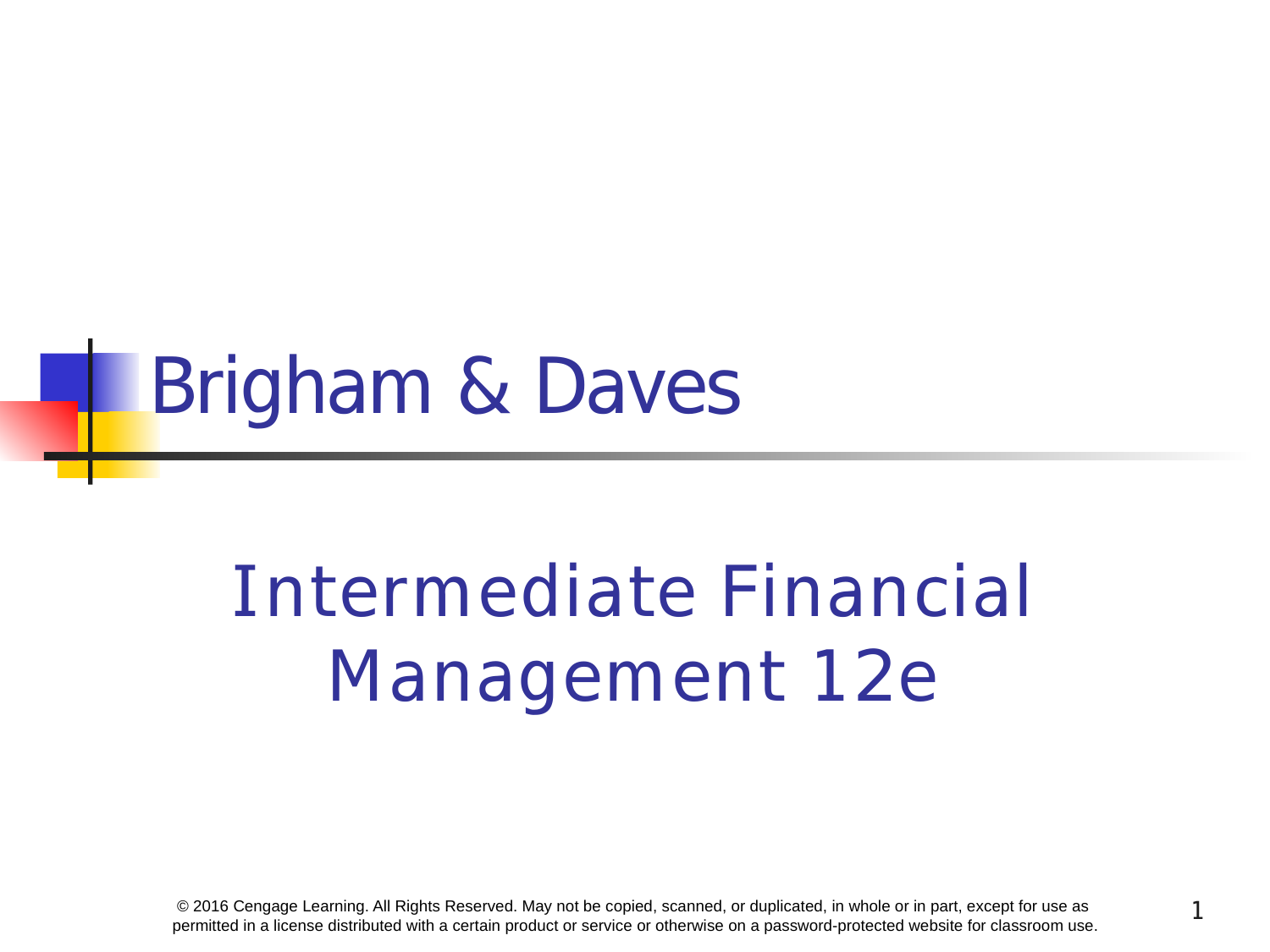

# Brigham & Daves
Intermediate Financial Management 12e
1